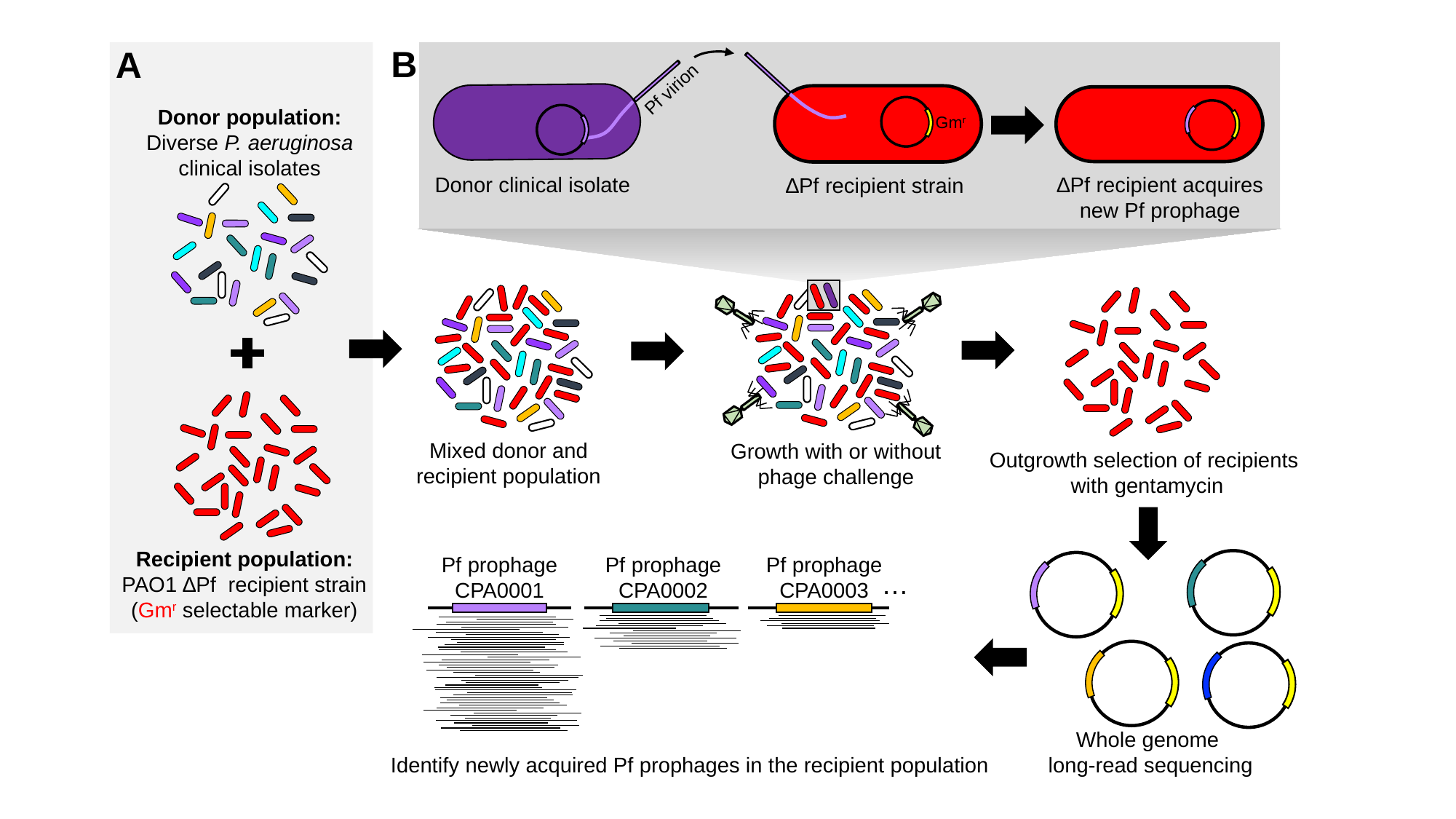

B
A

Gmr
Pf virion

∆Pf recipient acquires new Pf prophage

∆Pf recipient strain

Donor population: Diverse P. aeruginosa clinical isolates
Donor clinical isolate

Mixed donor and recipient population
Growth with or without phage challenge
Outgrowth selection of recipients  with gentamycin

Recipient population: PAO1 ∆Pf  recipient strain
(Gmr selectable marker)
Pf prophage
CPA0001
Pf prophage
CPA0002
Pf prophage
CPA0003
…

Whole genome
long-read sequencing
Identify newly acquired Pf prophages in the recipient population